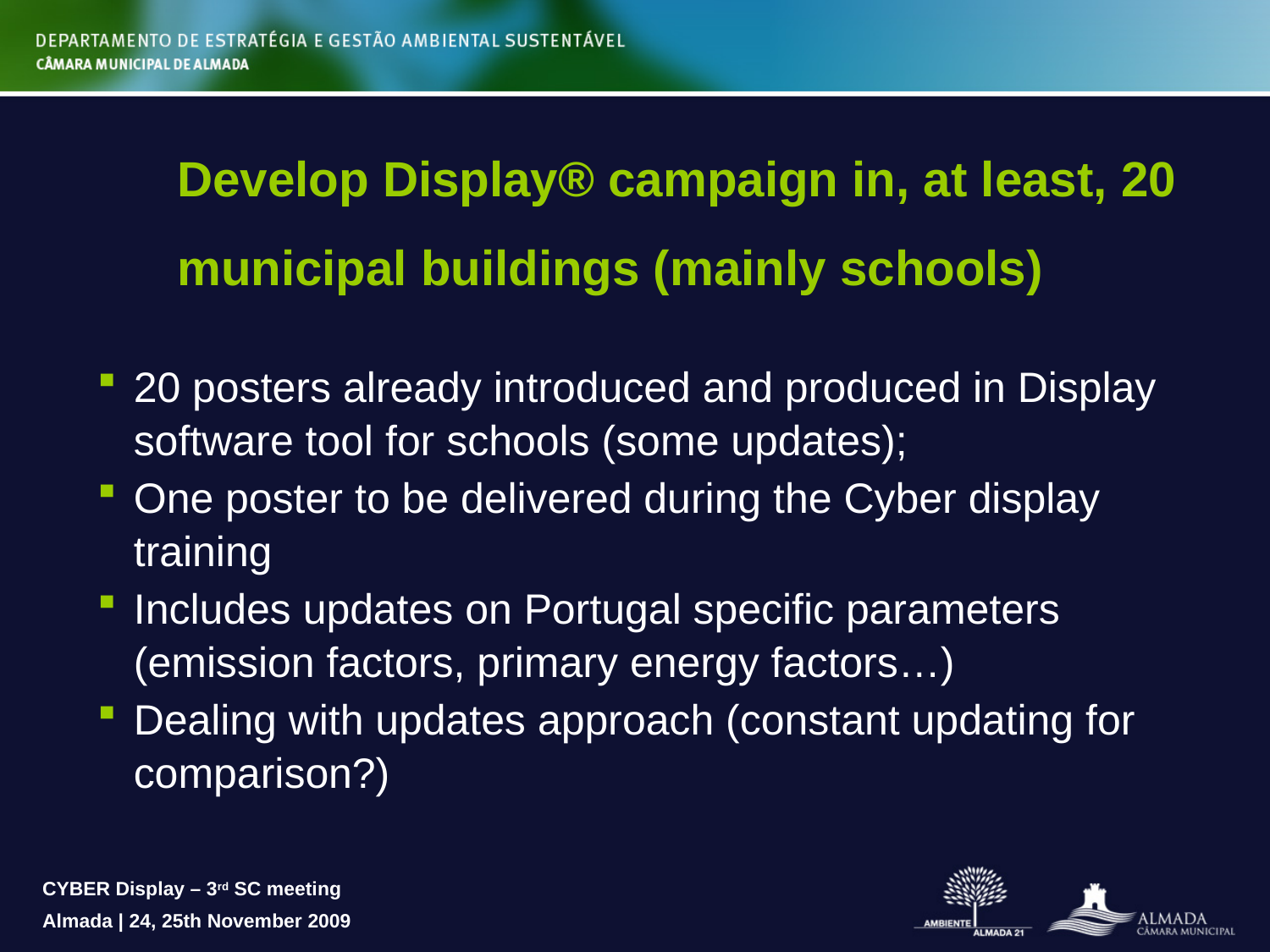

Develop Display® campaign in, at least, 20 municipal buildings (mainly schools)
20 posters already introduced and produced in Display software tool for schools (some updates);
One poster to be delivered during the Cyber display training
Includes updates on Portugal specific parameters (emission factors, primary energy factors…)
Dealing with updates approach (constant updating for comparison?)